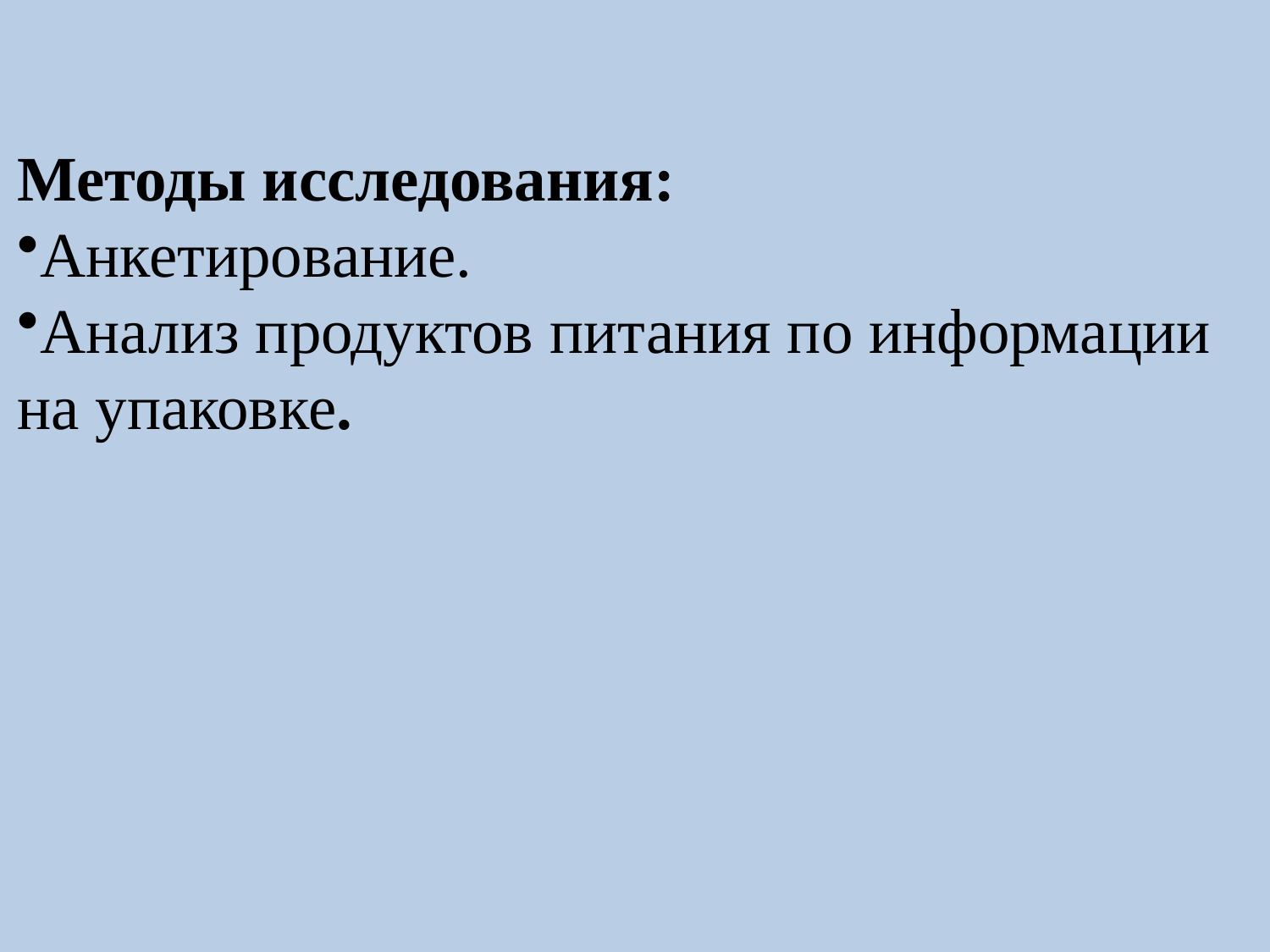

Методы исследования:
Анкетирование.
Анализ продуктов питания по информации
на упаковке.